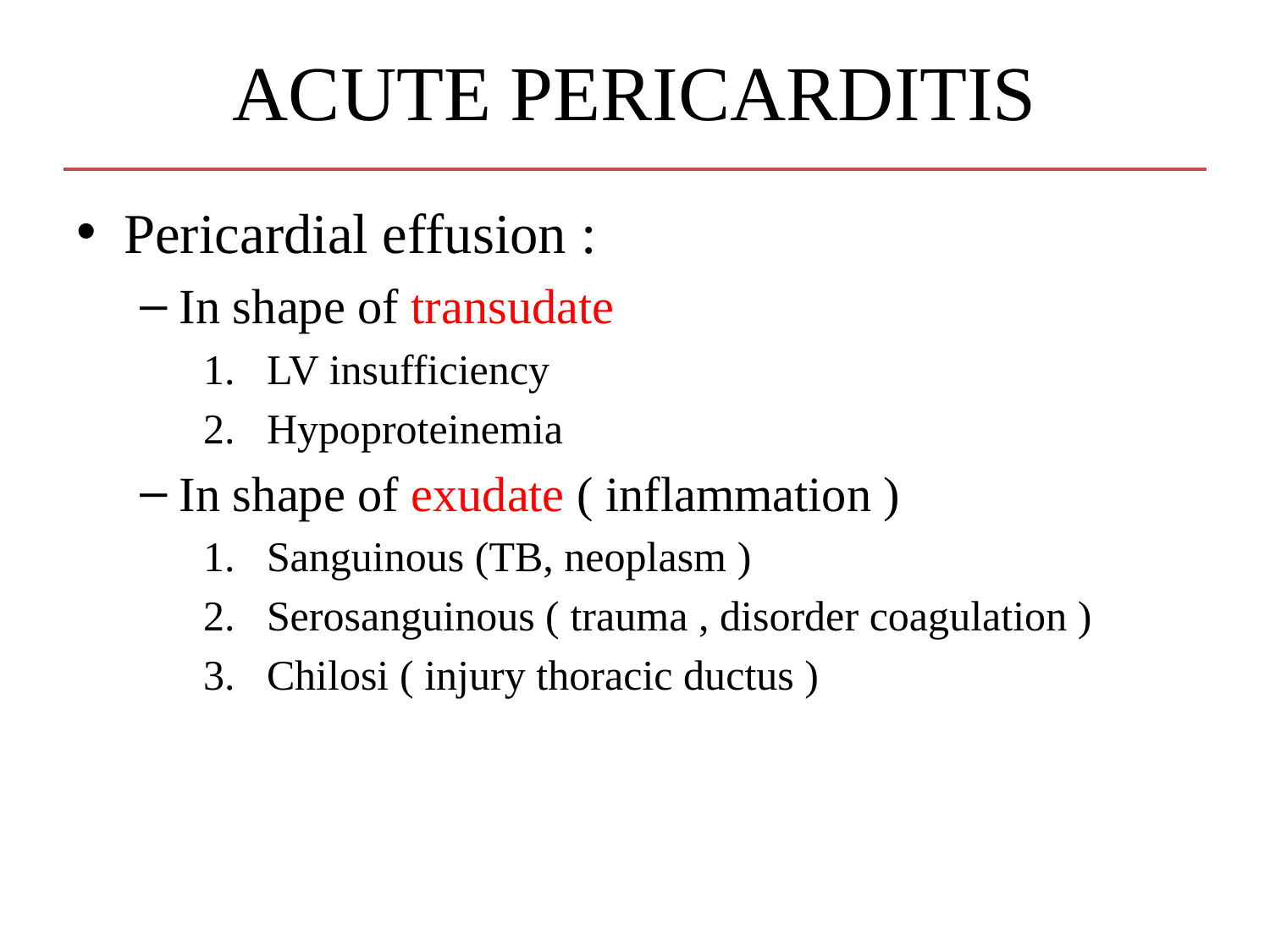

# ACUTE PERICARDITIS
Pericardial effusion :
In shape of transudate
LV insufficiency
Hypoproteinemia
In shape of exudate ( inflammation )
Sanguinous (TB, neoplasm )
Serosanguinous ( trauma , disorder coagulation )
Chilosi ( injury thoracic ductus )